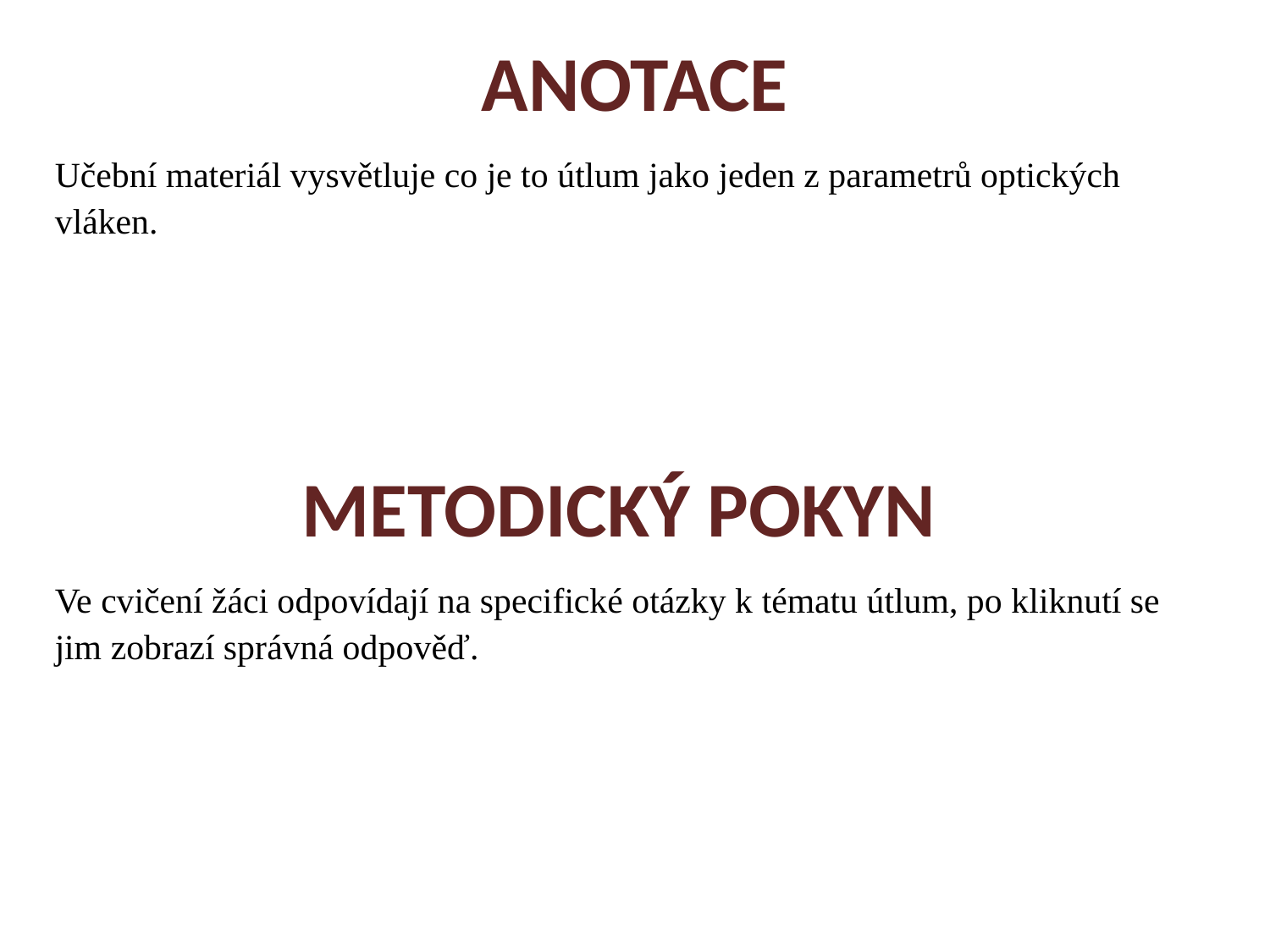

ANOTACE
Učební materiál vysvětluje co je to útlum jako jeden z parametrů optických vláken.
METODICKÝ POKYN
Ve cvičení žáci odpovídají na specifické otázky k tématu útlum, po kliknutí se jim zobrazí správná odpověď.